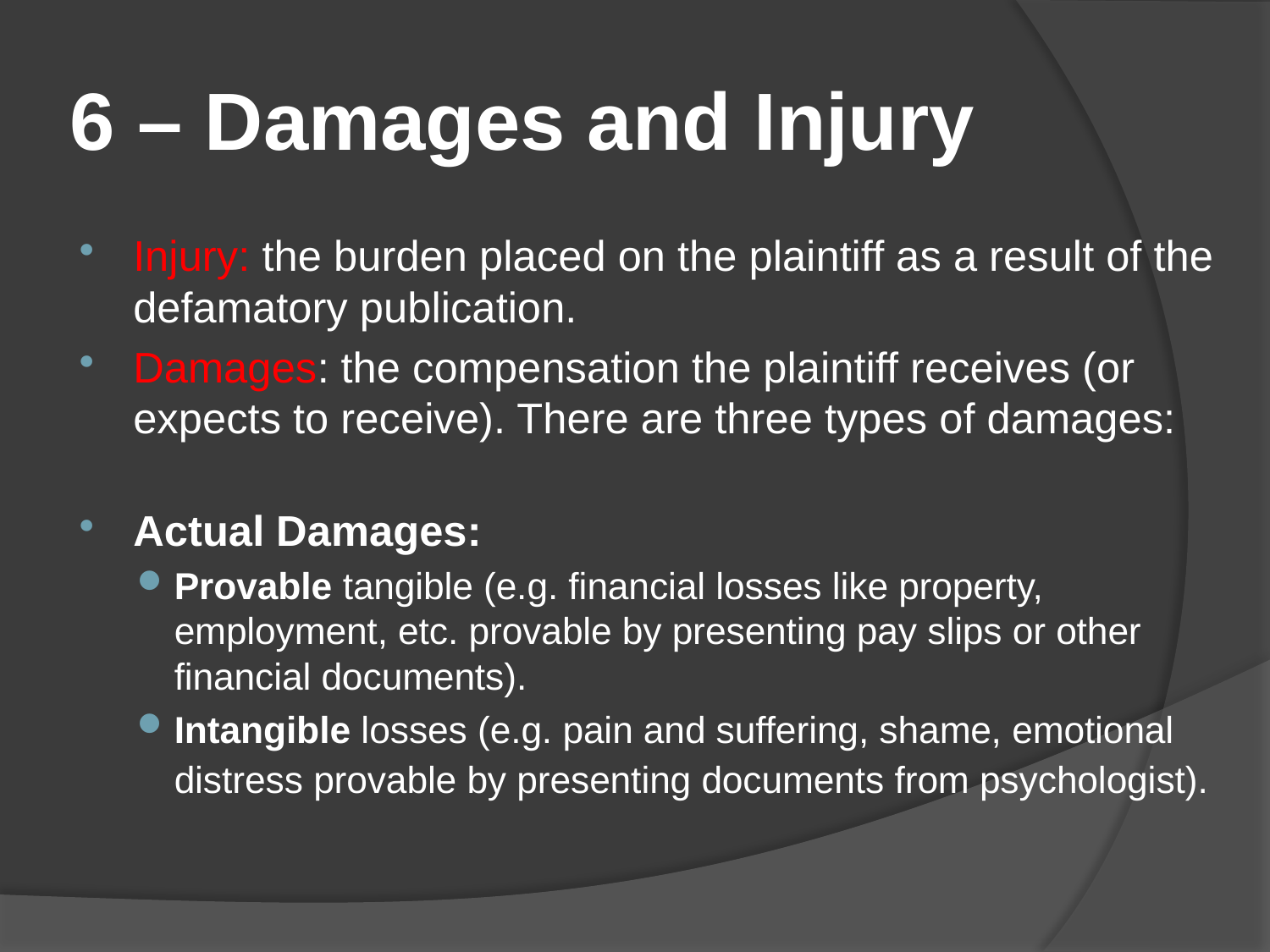

# 6 – Damages and Injury
Injury: the burden placed on the plaintiff as a result of the defamatory publication.
Damages: the compensation the plaintiff receives (or expects to receive). There are three types of damages:

Actual Damages:
Provable tangible (e.g. financial losses like property, employment, etc. provable by presenting pay slips or other financial documents).
Intangible losses (e.g. pain and suffering, shame, emotional distress provable by presenting documents from psychologist).